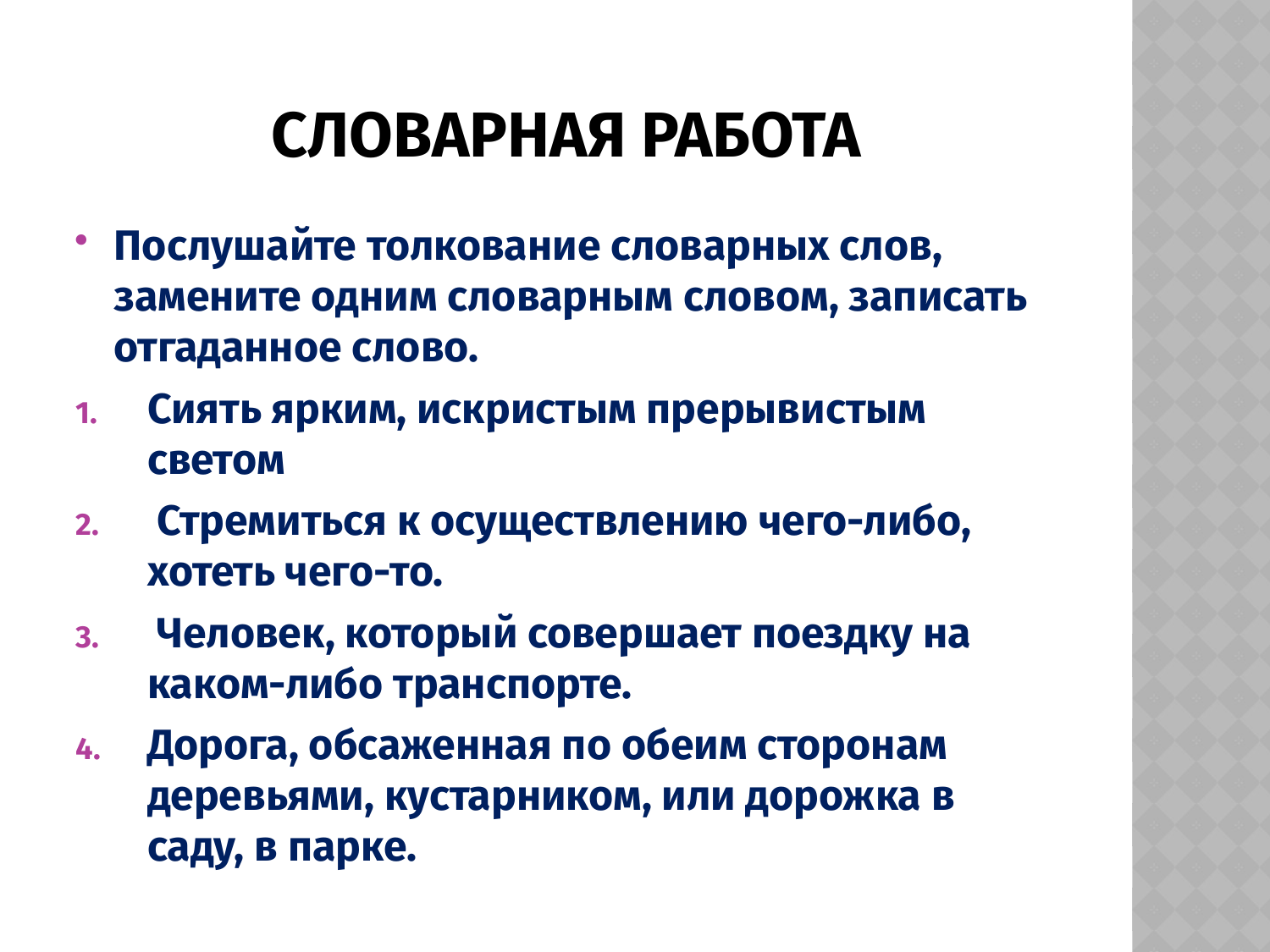

# Словарная работа
Послушайте толкование словарных слов, замените одним словарным словом, записать отгаданное слово.
Сиять ярким, искристым прерывистым светом
 Стремиться к осуществлению чего-либо, хотеть чего-то.
 Человек, который совершает поездку на каком-либо транспорте.
Дорога, обсаженная по обеим сторонам деревьями, кустарником, или дорожка в саду, в парке.